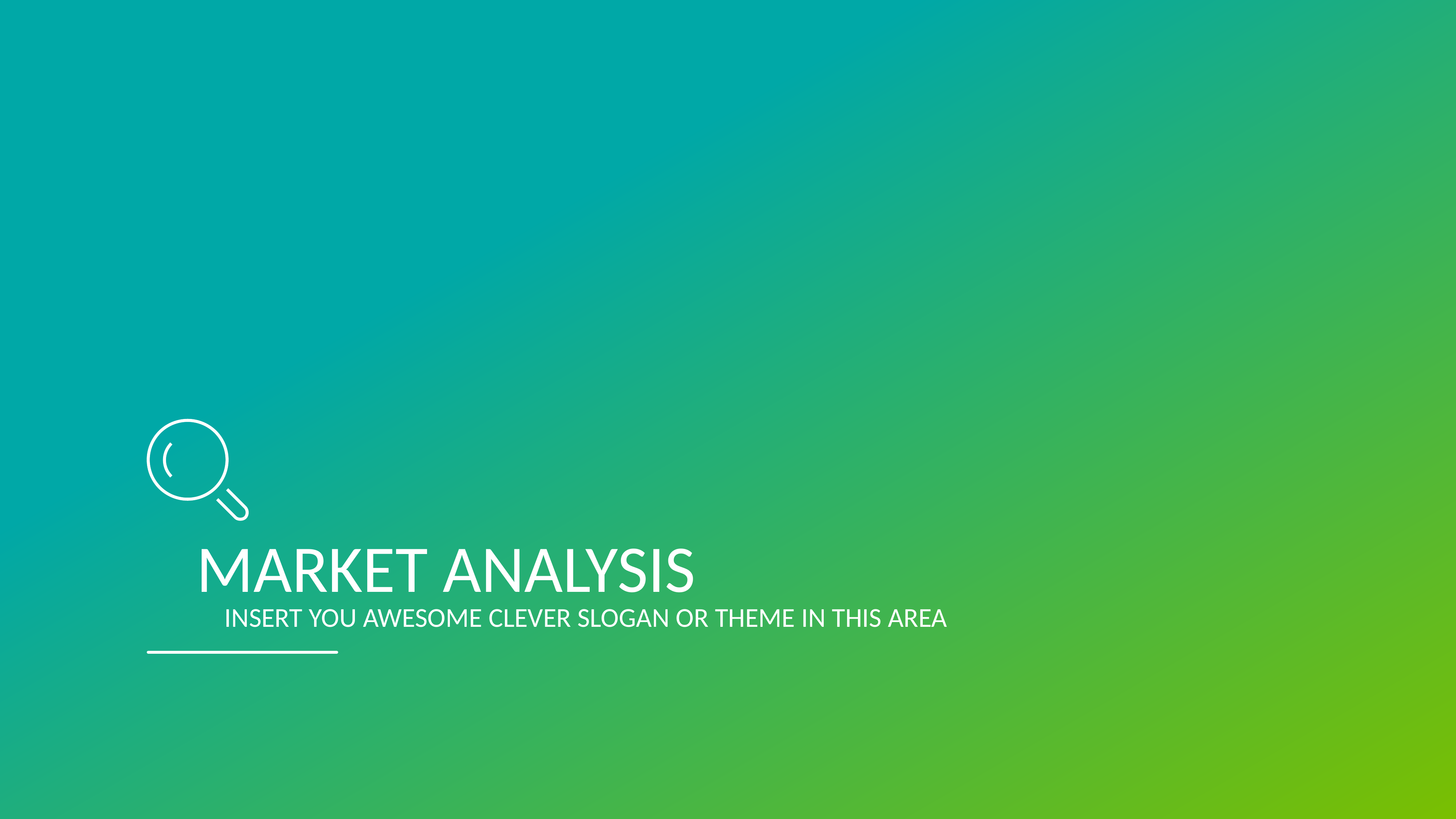

MARKET ANALYSIS
INSERT YOU AWESOME CLEVER SLOGAN OR THEME IN THIS AREA